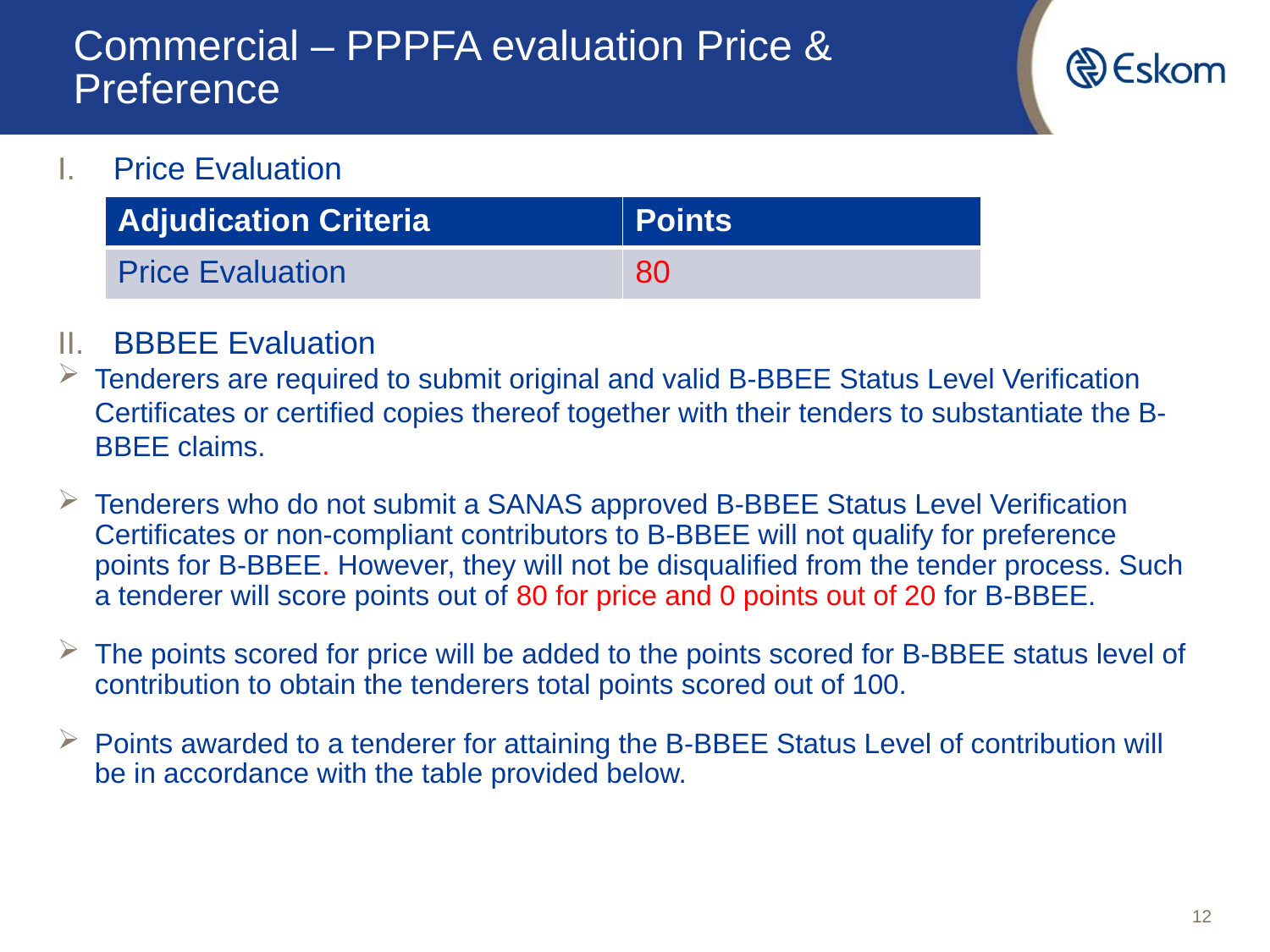

# Commercial – PPPFA evaluation Price & Preference
Price Evaluation

BBBEE Evaluation
Tenderers are required to submit original and valid B-BBEE Status Level Verification Certificates or certified copies thereof together with their tenders to substantiate the B-BBEE claims.
Tenderers who do not submit a SANAS approved B-BBEE Status Level Verification Certificates or non-compliant contributors to B-BBEE will not qualify for preference points for B-BBEE. However, they will not be disqualified from the tender process. Such a tenderer will score points out of 80 for price and 0 points out of 20 for B-BBEE.
The points scored for price will be added to the points scored for B-BBEE status level of contribution to obtain the tenderers total points scored out of 100.
Points awarded to a tenderer for attaining the B-BBEE Status Level of contribution will be in accordance with the table provided below.

| Adjudication Criteria | Points |
| --- | --- |
| Price Evaluation | 80 |
12